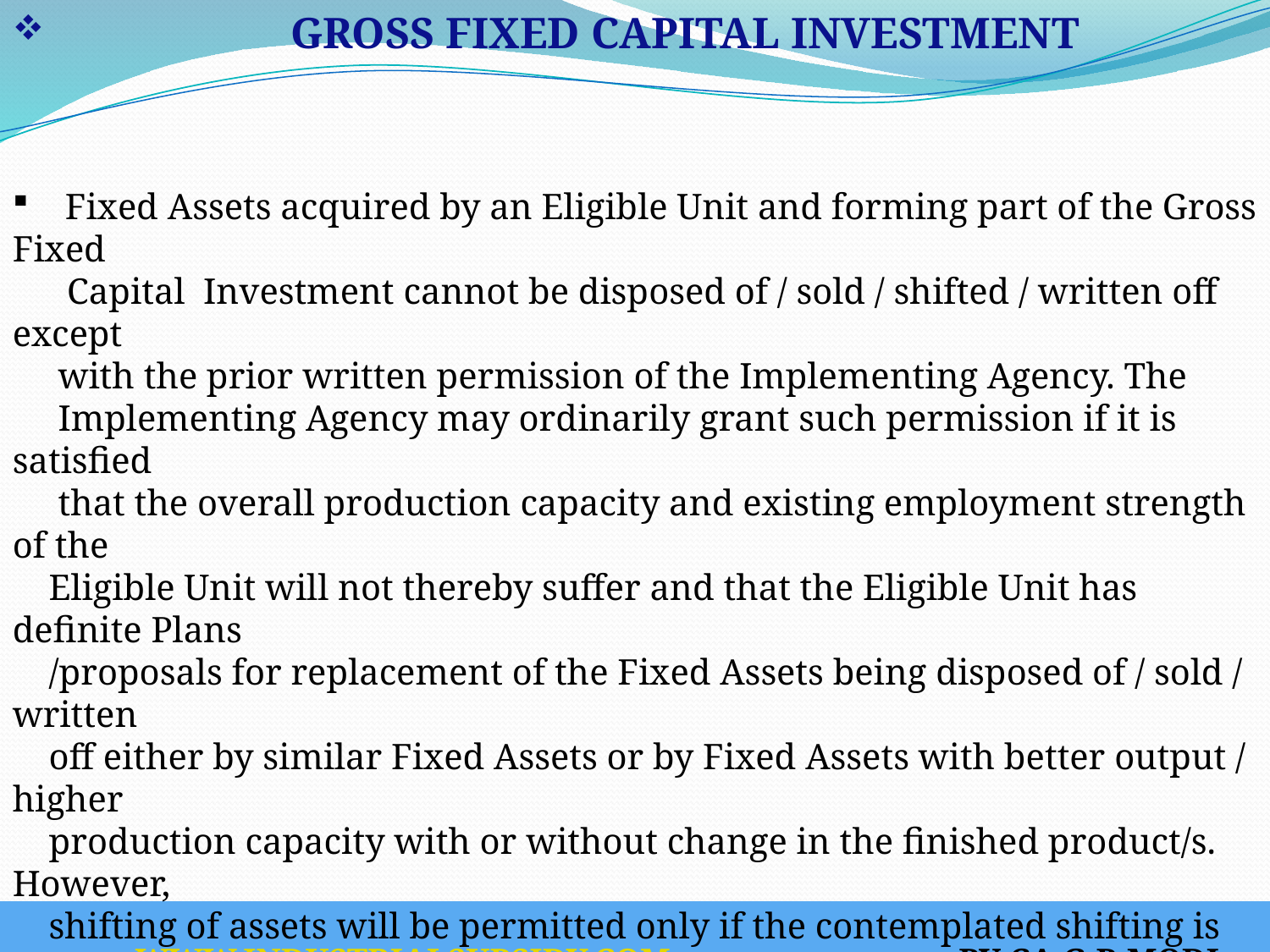

GROSS FIXED CAPITAL INVESTMENT

    Fixed Assets acquired by an Eligible Unit and forming part of the Gross Fixed
      Capital  Investment cannot be disposed of / sold / shifted / written off except
     with the prior written permission of the Implementing Agency. The
     Implementing Agency may ordinarily grant such permission if it is satisfied
     that the overall production capacity and existing employment strength of the
    Eligible Unit will not thereby suffer and that the Eligible Unit has definite Plans
    /proposals for replacement of the Fixed Assets being disposed of / sold / written
    off either by similar Fixed Assets or by Fixed Assets with better output / higher
    production capacity with or without change in the finished product/s. However,
    shifting of assets will be permitted only if the contemplated shifting is to a place
    in an equivalent or lesser-developed area of the State (e.g. from Group 'C' to 'C'
    or 'D' area, but not from Group 'C' to 'B' area .)
 WWW.INDUSTRIALSUBSIDY.COM                                   BY CA G.B.MODI